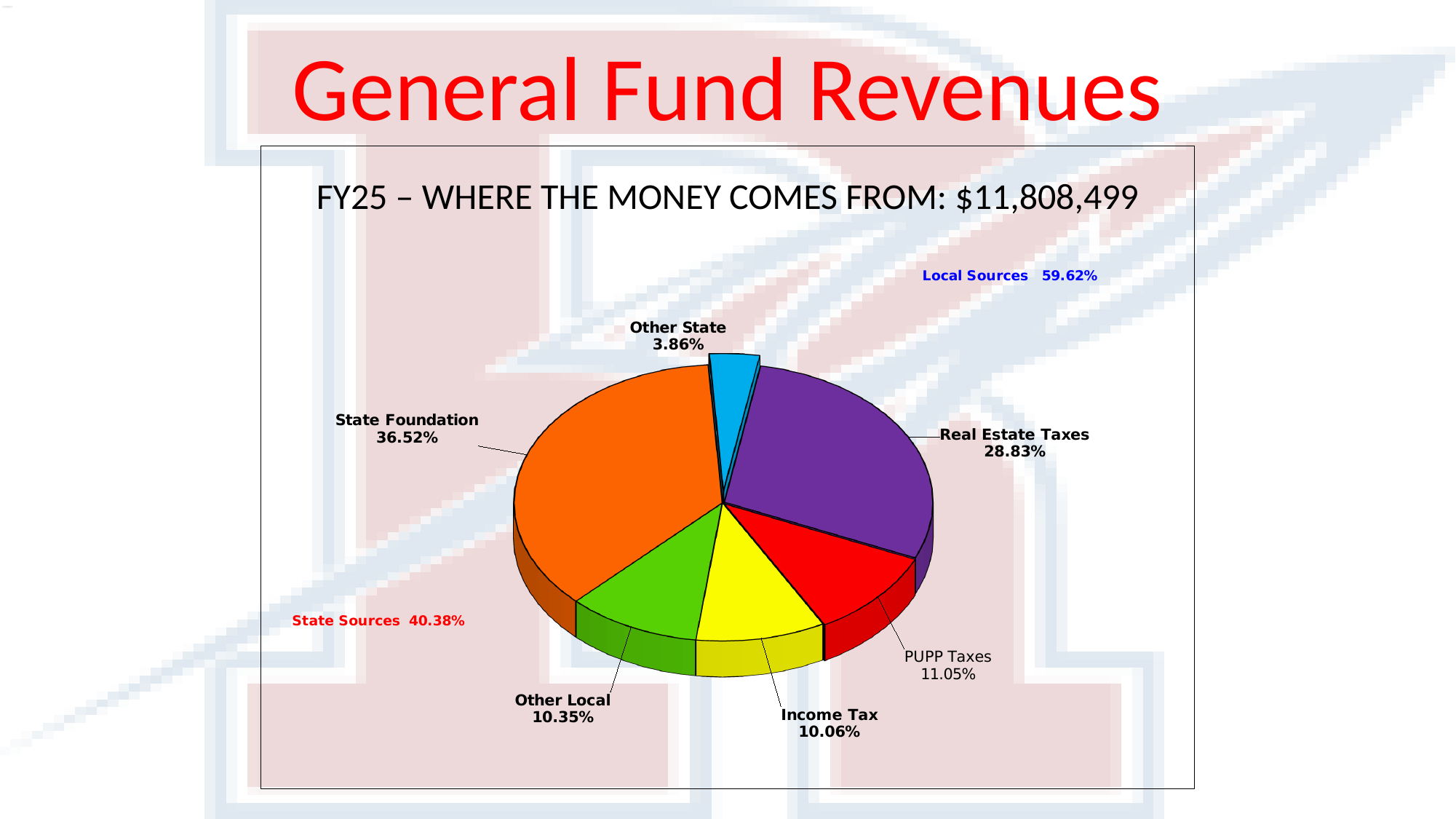

# General Fund Revenues

[unsupported chart]

FY25 – WHERE THE MONEY COMES FROM: $11,808,499